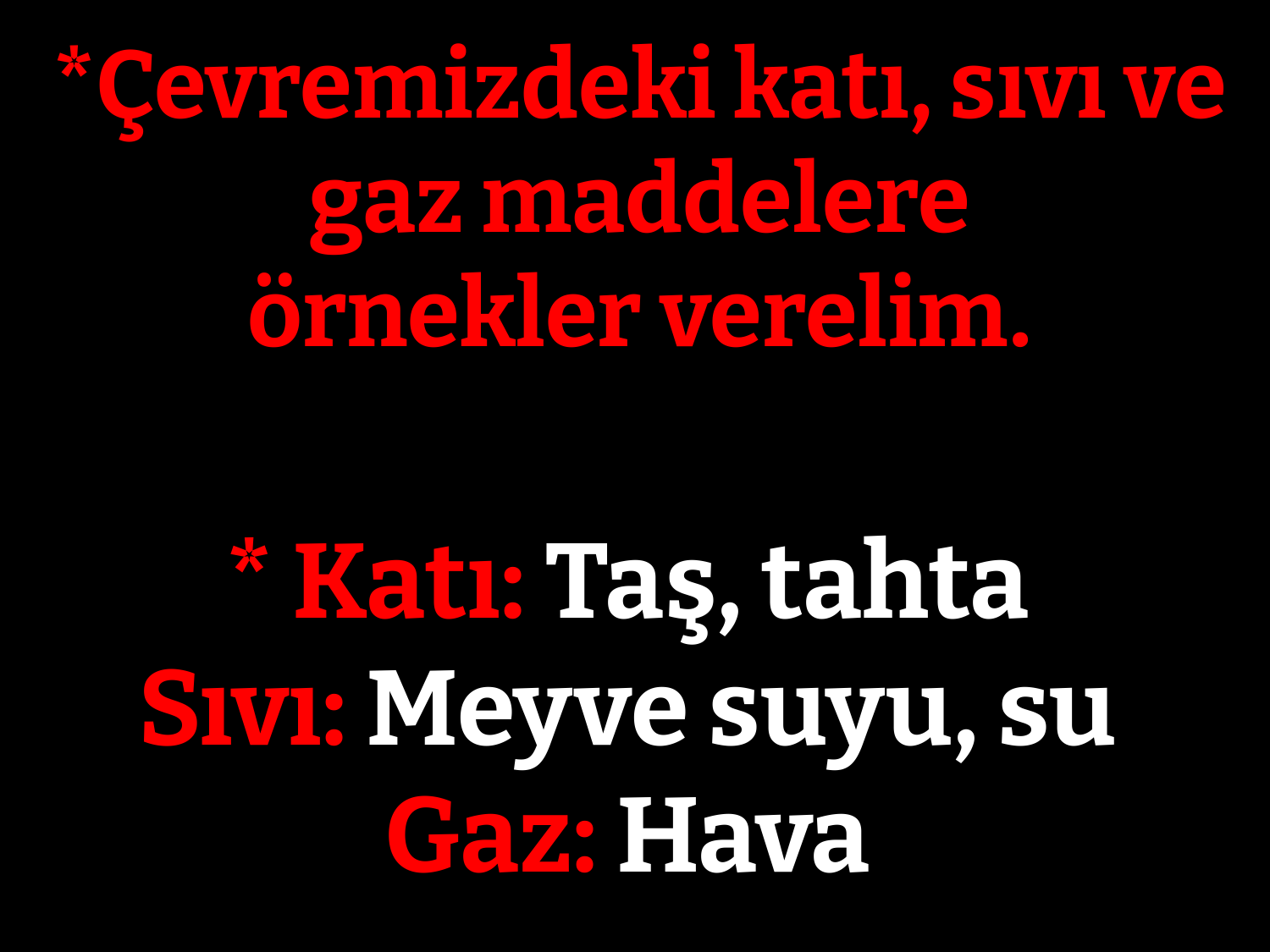

*Çevremizdeki katı, sıvı ve gaz maddelere
örnekler verelim.
* Katı: Taş, tahta
Sıvı: Meyve suyu, su
Gaz: Hava